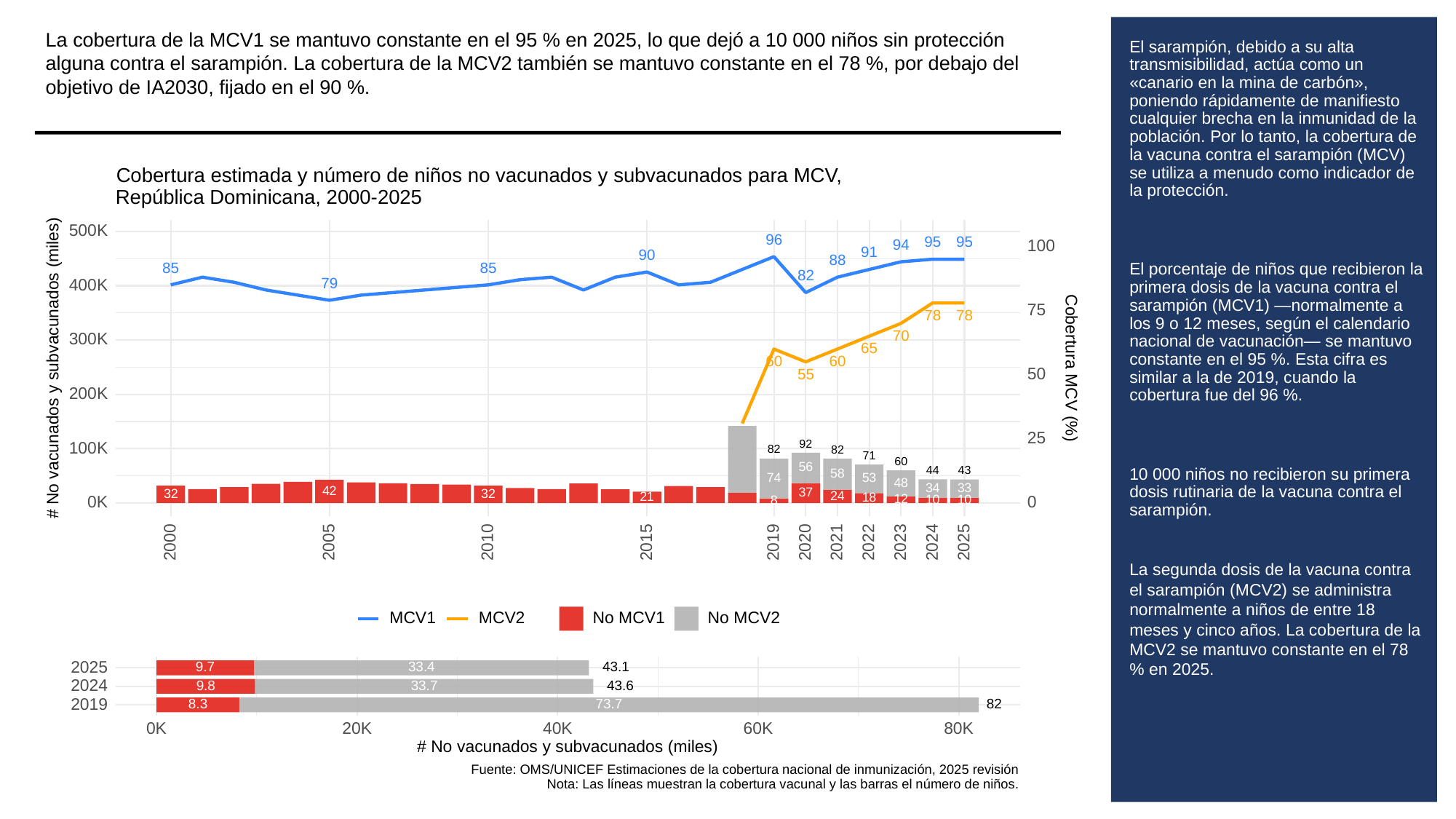

La cobertura de la MCV1 se mantuvo constante en el 95 % en 2025, lo que dejó a 10 000 niños sin protección alguna contra el sarampión. La cobertura de la MCV2 también se mantuvo constante en el 78 %, por debajo del objetivo de IA2030, fijado en el 90 %.
# El sarampión, debido a su alta transmisibilidad, actúa como un «canario en la mina de carbón», poniendo rápidamente de manifiesto cualquier brecha en la inmunidad de la población. Por lo tanto, la cobertura de la vacuna contra el sarampión (MCV) se utiliza a menudo como indicador de la protección.

El porcentaje de niños que recibieron la primera dosis de la vacuna contra el sarampión (MCV1) —normalmente a los 9 o 12 meses, según el calendario nacional de vacunación— se mantuvo constante en el 95 %. Esta cifra es similar a la de 2019, cuando la cobertura fue del 96 %.

10 000 niños no recibieron su primera dosis rutinaria de la vacuna contra el sarampión.

La segunda dosis de la vacuna contra el sarampión (MCV2) se administra normalmente a niños de entre 18 meses y cinco años. La cobertura de la MCV2 se mantuvo constante en el 78 % en 2025.

Cobertura estimada y número de niños no vacunados y subvacunados para MCV,
República Dominicana, 2000-2025

500K

96
95
95
94
100
91
90
88

85
85
82
79
400K

75
78
78

70
300K

65
60
60
# No vacunados y subvacunados (miles)
Cobertura MCV (%)

50
55
200K

25
92
100K
82
82

71

60

56

44
43
58

74
53

48

34
33

42

37

32
32

24
21

18
12
10
10
8

0K
0

2023
2000
2005
2010
2015
2019
2020
2021
2022
2024
2025

MCV1
MCV2
No MCV1
No MCV2

2025
33.4
43.1
9.7

2024
33.7
43.6
9.8

2019
8.3
73.7
82

0K
20K
40K
60K
80K
# No vacunados y subvacunados (miles)
Fuente: OMS/UNICEF Estimaciones de la cobertura nacional de inmunización, 2025 revisión
Nota: Las líneas muestran la cobertura vacunal y las barras el número de niños.